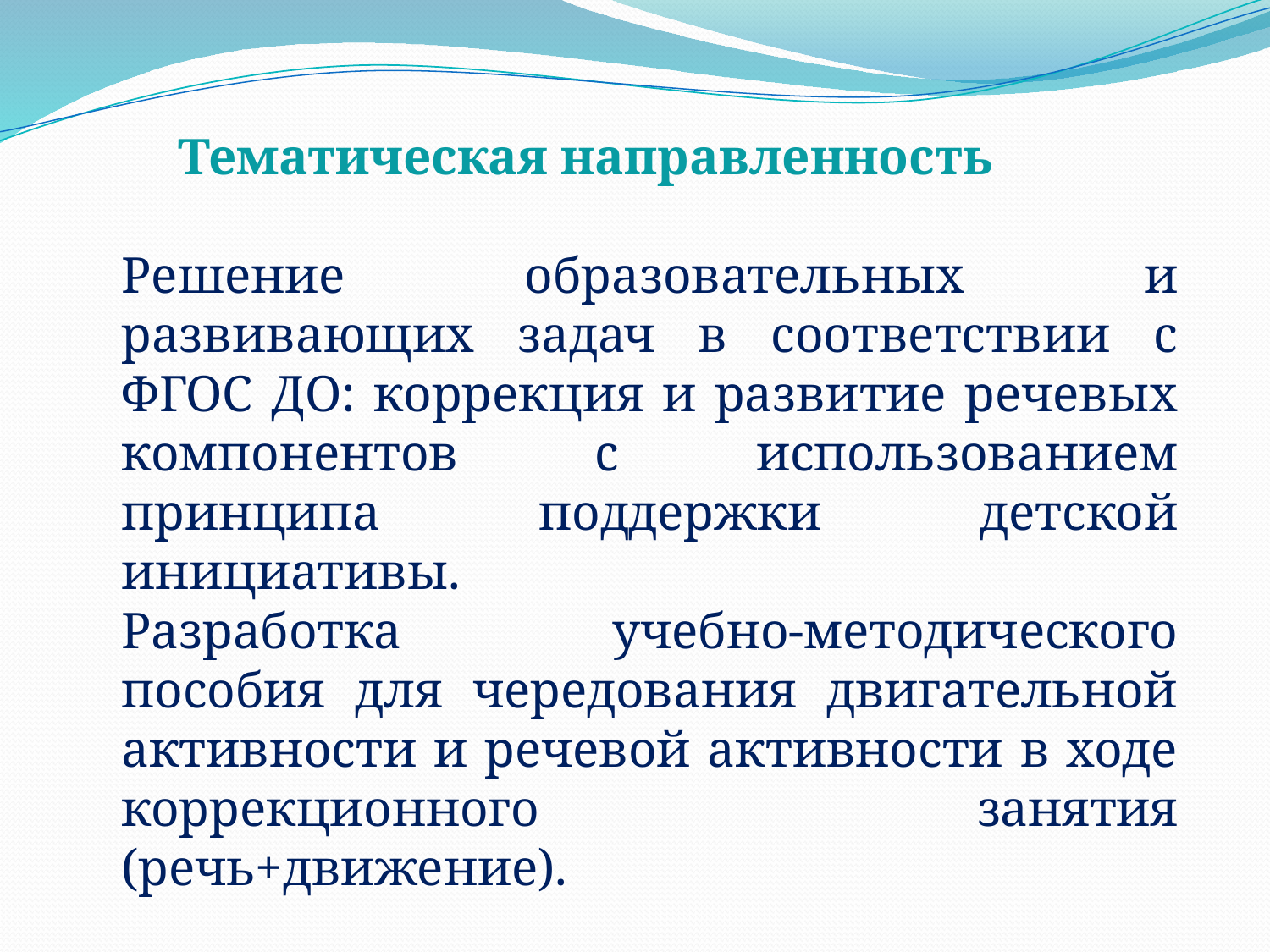

Тематическая направленность

Решение образовательных и развивающих задач в соответствии с ФГОС ДО: коррекция и развитие речевых компонентов с использованием принципа поддержки детской инициативы.
Разработка учебно-методического пособия для чередования двигательной активности и речевой активности в ходе коррекционного занятия (речь+движение).

р